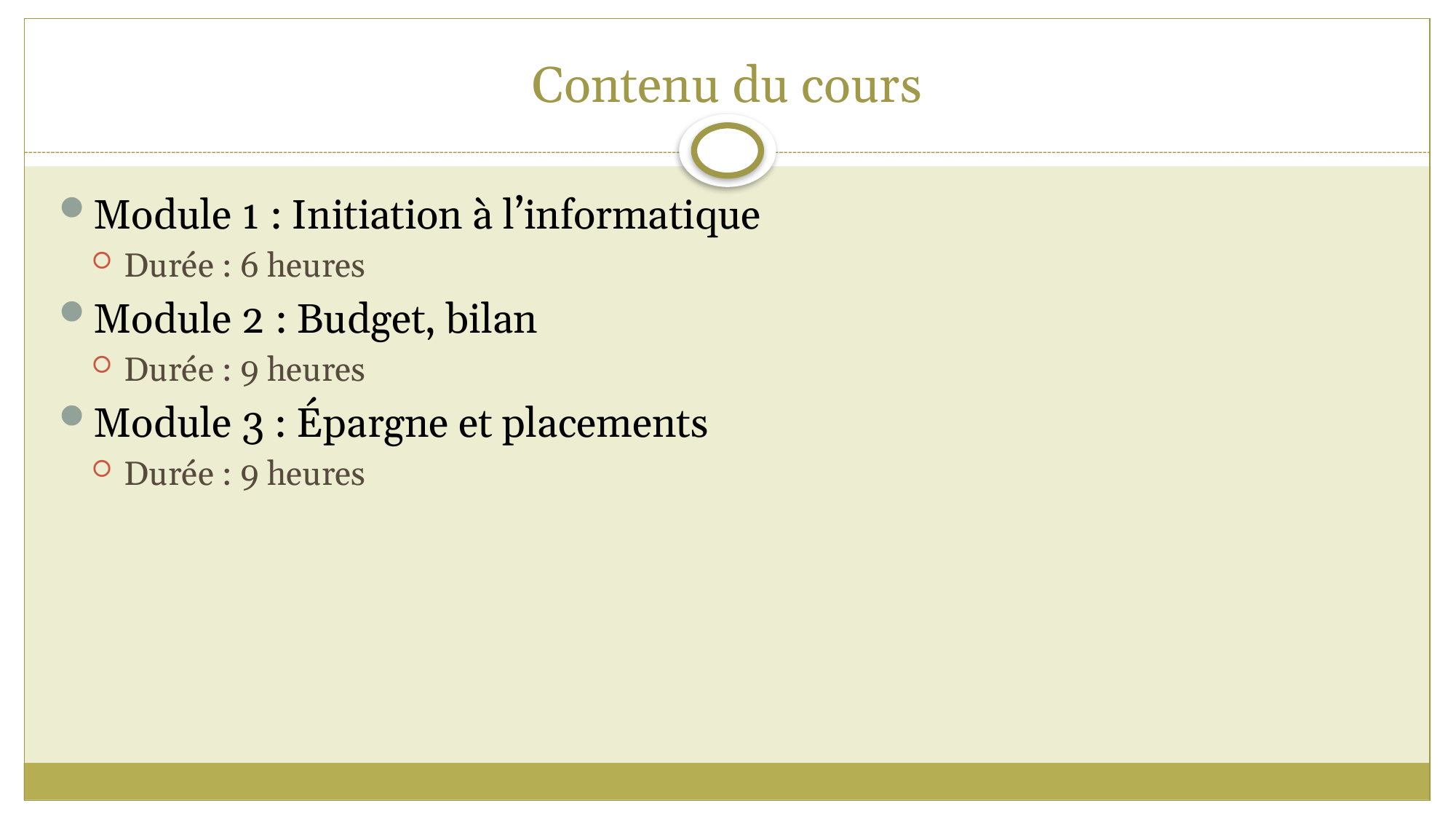

# Contenu du cours
Module 1 : Initiation à l’informatique
Durée : 6 heures
Module 2 : Budget, bilan
Durée : 9 heures
Module 3 : Épargne et placements
Durée : 9 heures